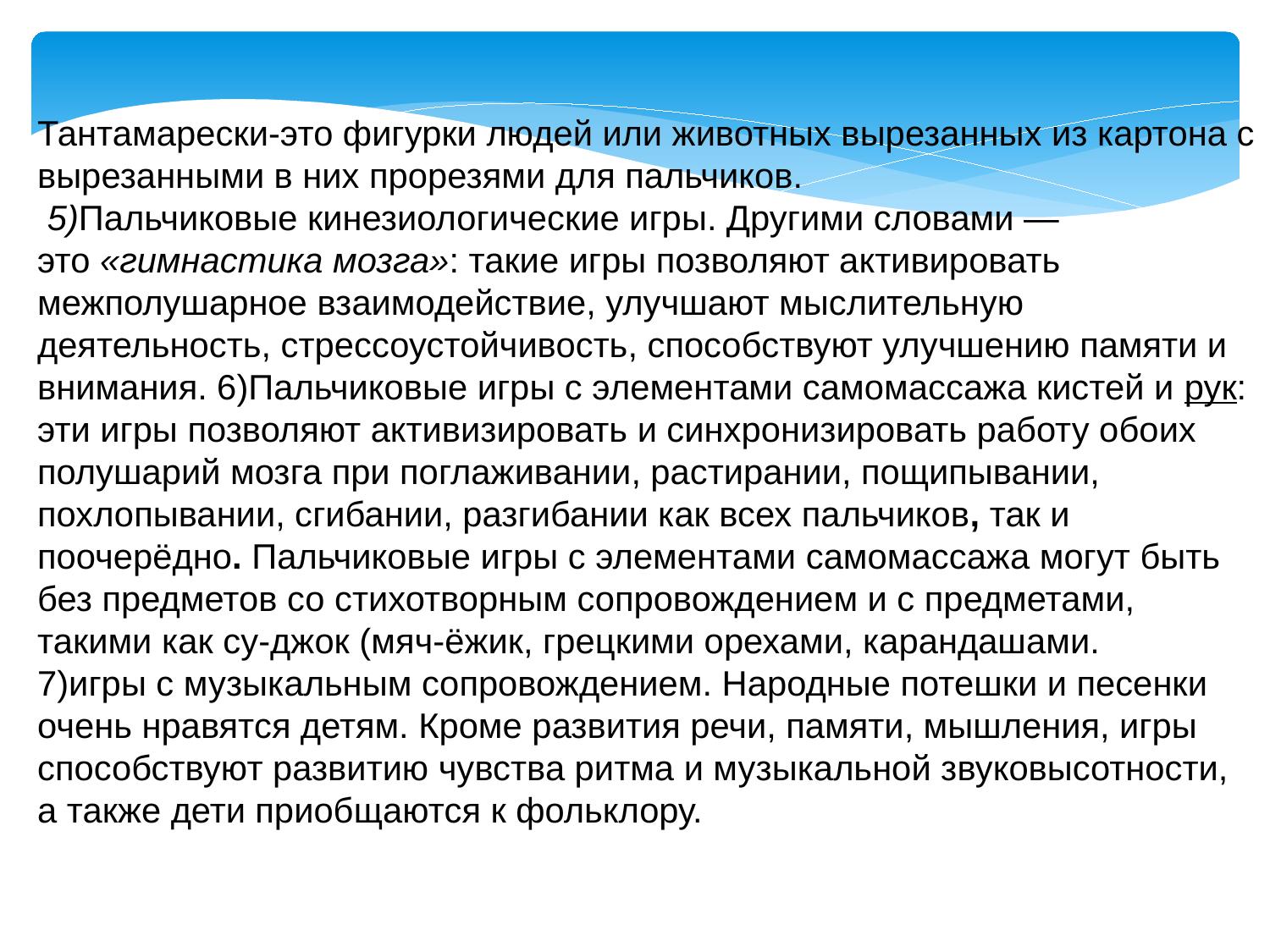

Тантамарески-это фигурки людей или животных вырезанных из картона с вырезанными в них прорезями для пальчиков.
 5)Пальчиковые кинезиологические игры. Другими словами — это «гимнастика мозга»: такие игры позволяют активировать межполушарное взаимодействие, улучшают мыслительную деятельность, стрессоустойчивость, способствуют улучшению памяти и внимания. 6)Пальчиковые игры с элементами самомассажа кистей и рук: эти игры позволяют активизировать и синхронизировать работу обоих полушарий мозга при поглаживании, растирании, пощипывании, похлопывании, сгибании, разгибании как всех пальчиков, так и поочерёдно. Пальчиковые игры с элементами самомассажа могут быть без предметов со стихотворным сопровождением и с предметами, такими как су-джок (мяч-ёжик, грецкими орехами, карандашами.
7)игры с музыкальным сопровождением. Народные потешки и песенки очень нравятся детям. Кроме развития речи, памяти, мышления, игры способствуют развитию чувства ритма и музыкальной звуковысотности, а также дети приобщаются к фольклору.